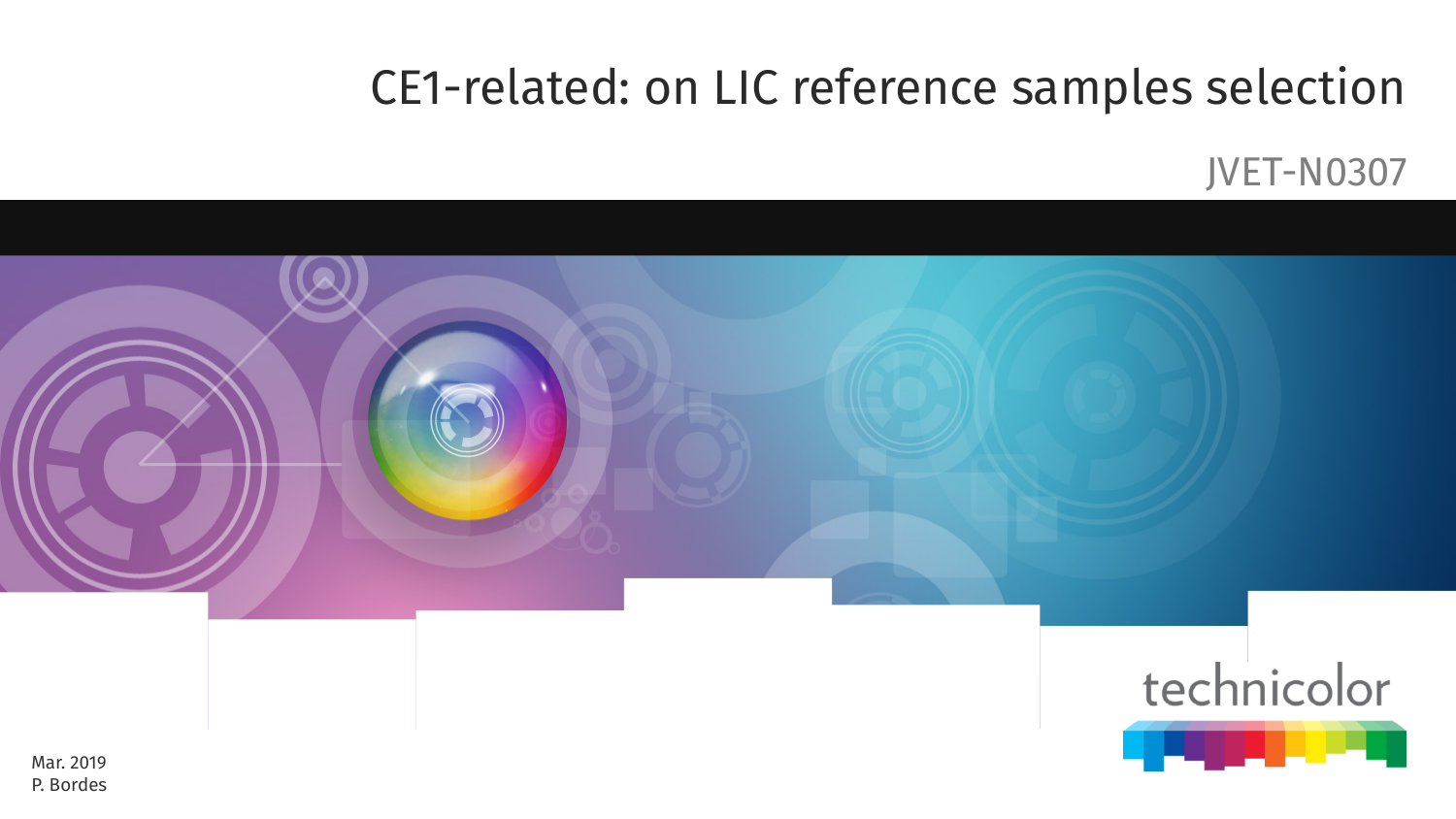

# CE1-related: on LIC reference samples selection
JVET-N0307
Mar. 2019
P. Bordes